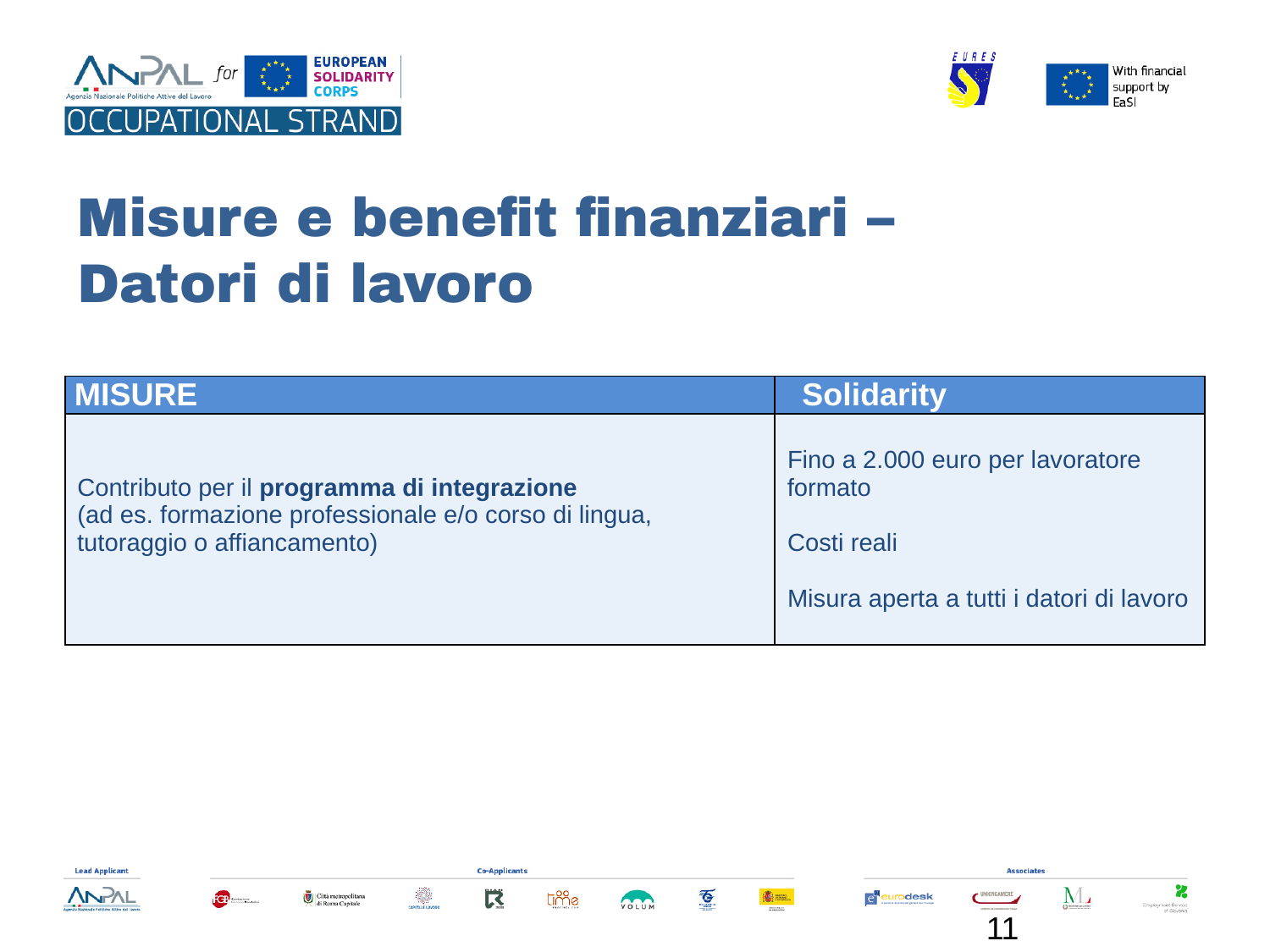

# Misure e benefit finanziari – Datori di lavoro
| MISURE | Solidarity |
| --- | --- |
| Contributo per il programma di integrazione (ad es. formazione professionale e/o corso di lingua, tutoraggio o affiancamento) | Fino a 2.000 euro per lavoratore formato Costi reali Misura aperta a tutti i datori di lavoro |
11